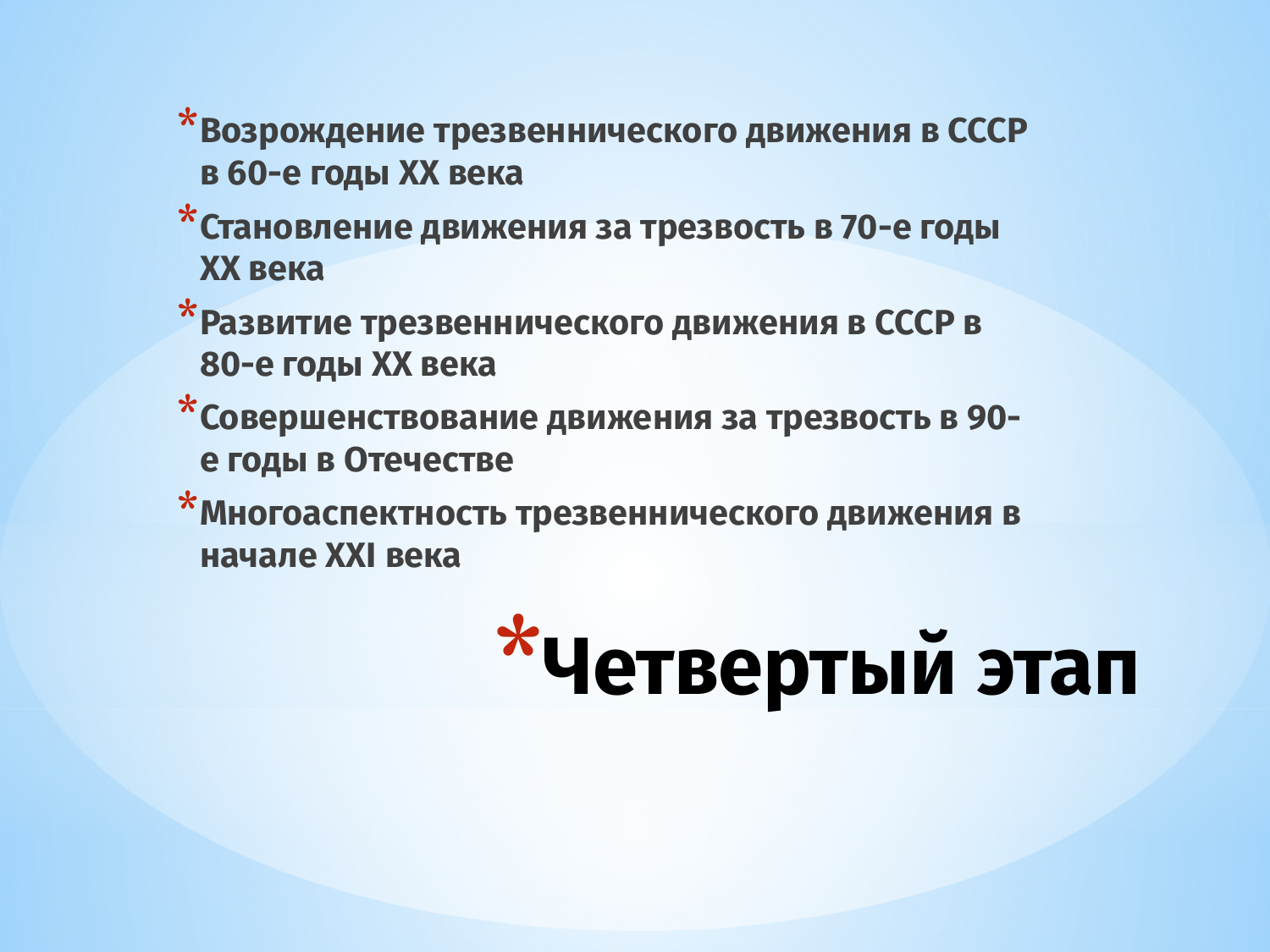

Возрождение трезвеннического движения в СССР в 60-е годы XX века
Становление движения за трезвость в 70-е годы XX века
Развитие трезвеннического движения в СССР в 80-е годы XX века
Совершенствование движения за трезвость в 90-е годы в Отечестве
Многоаспектность трезвеннического движения в начале XXI века

# Четвертый этап